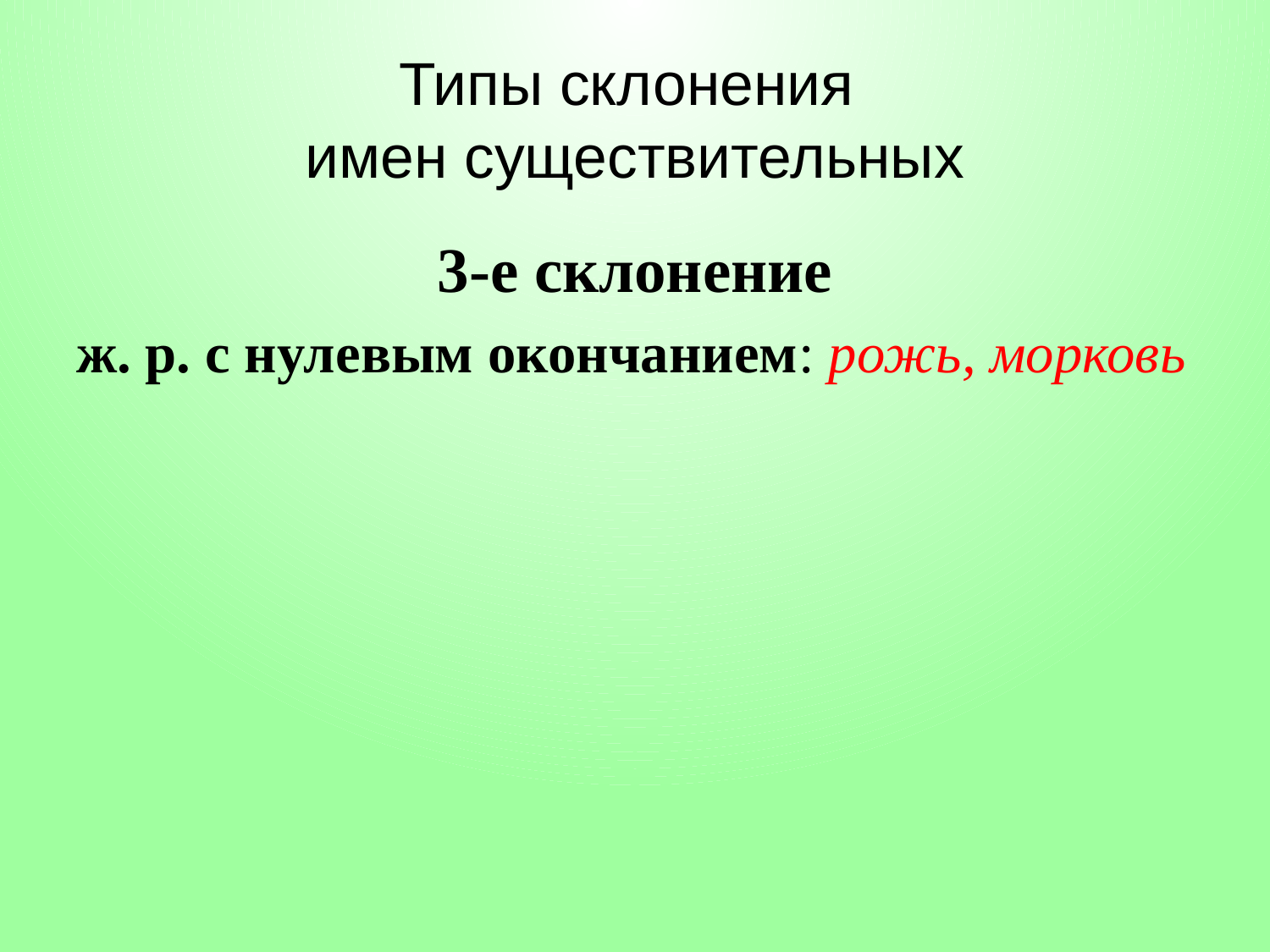

# Типы склонения имен существительных
3-е склонение
ж. р. с нулевым окончанием: рожь, морковь